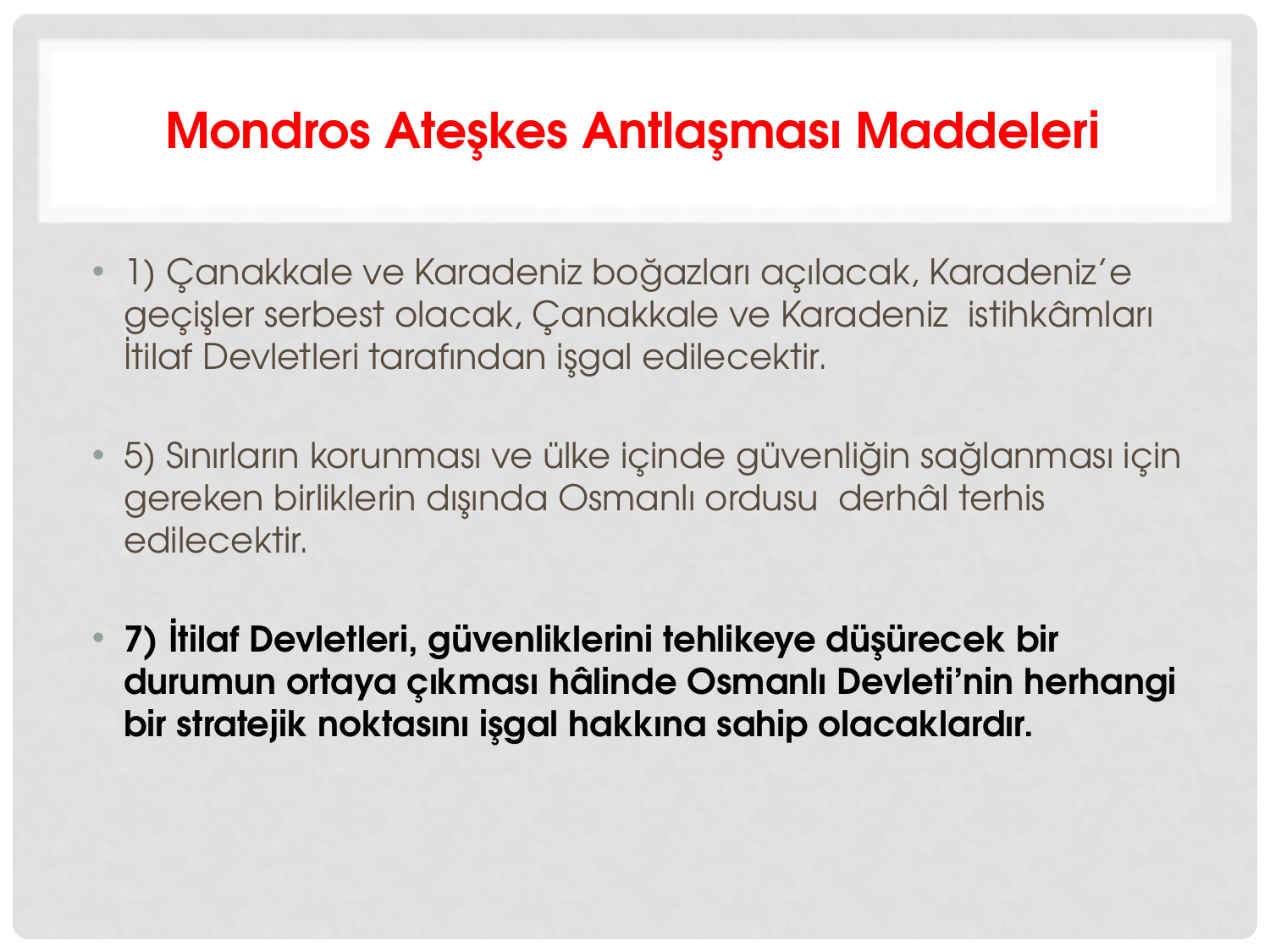

# Mondros Ateşkes Antlaşması Maddeleri
1) Çanakkale ve Karadeniz boğazları açılacak, Karadeniz’e geçişler serbest olacak, Çanakkale ve Karadeniz  istihkâmları İtilaf Devletleri tarafından işgal edilecektir.

5) Sınırların korunması ve ülke içinde güvenliğin sağlanması için gereken birliklerin dışında Osmanlı ordusu  derhâl terhis edilecektir.

7) İtilaf Devletleri, güvenliklerini tehlikeye düşürecek bir durumun ortaya çıkması hâlinde Osmanlı Devleti’nin herhangi bir stratejik noktasını işgal hakkına sahip olacaklardır.